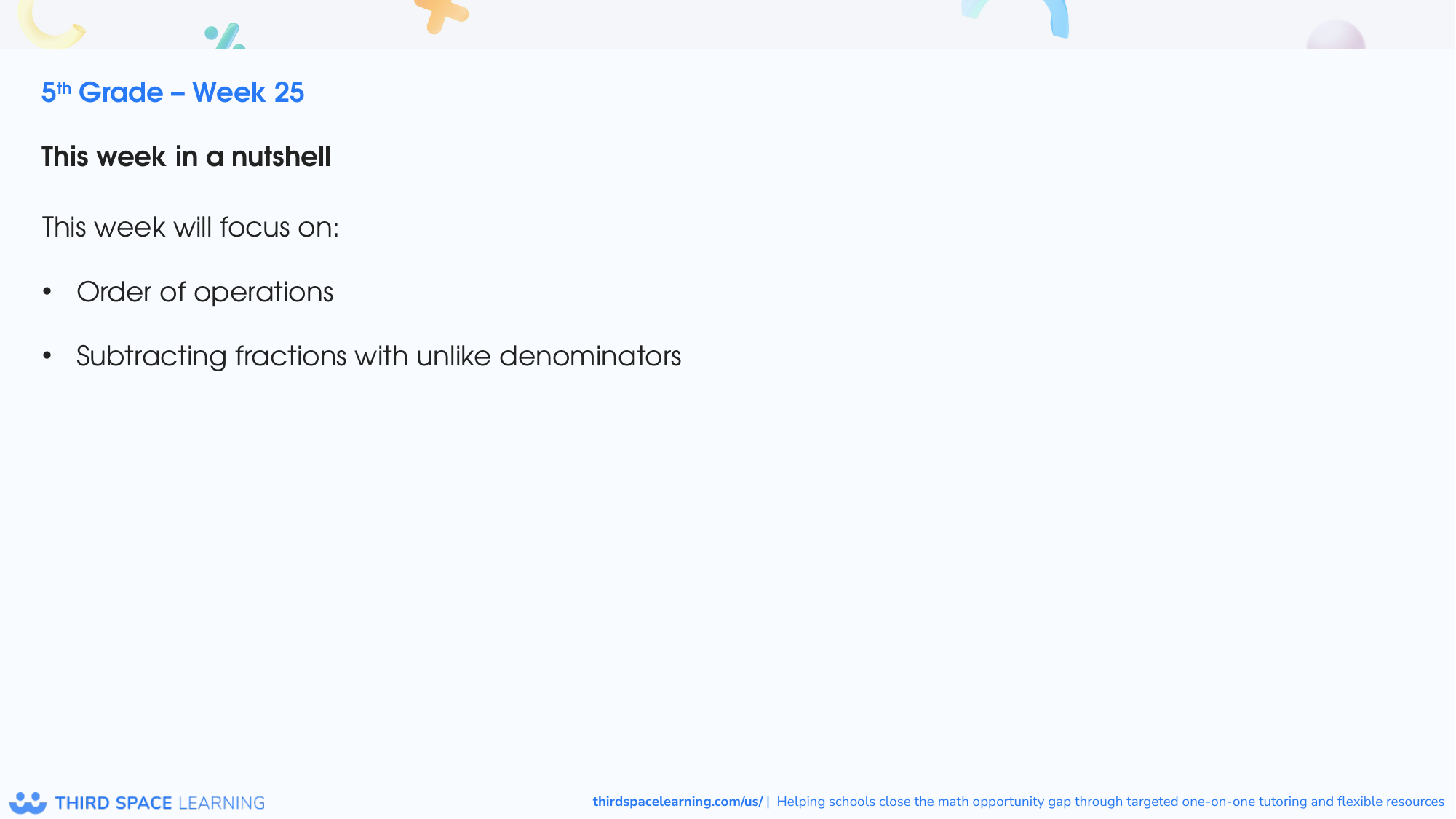

5th Grade – Week 25
This week in a nutshell
This week will focus on:
Order of operations
Subtracting fractions with unlike denominators